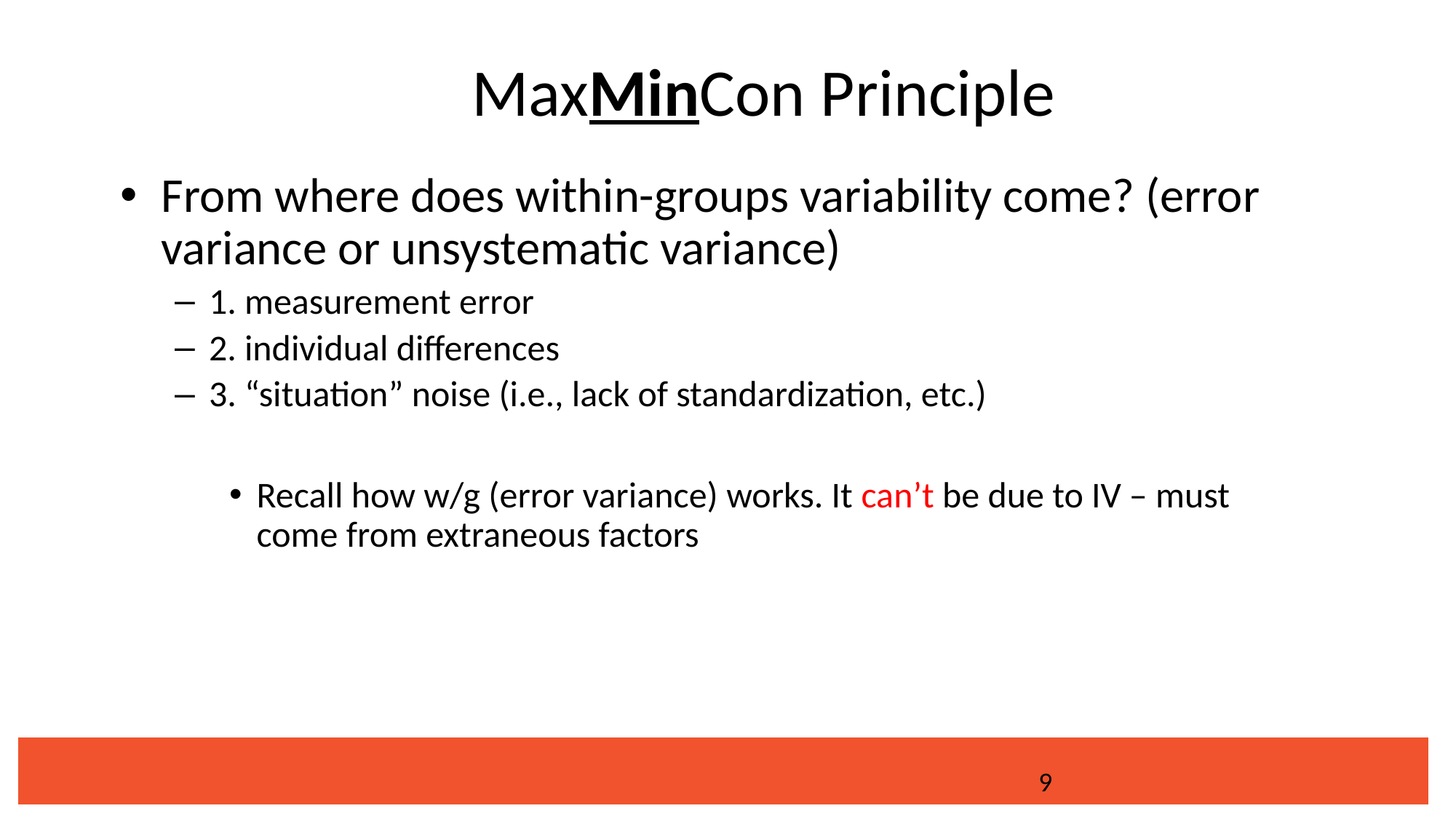

# MaxMinCon Principle
From where does within-groups variability come? (error variance or unsystematic variance)
1. measurement error
2. individual differences
3. “situation” noise (i.e., lack of standardization, etc.)

Recall how w/g (error variance) works. It can’t be due to IV – must come from extraneous factors
9